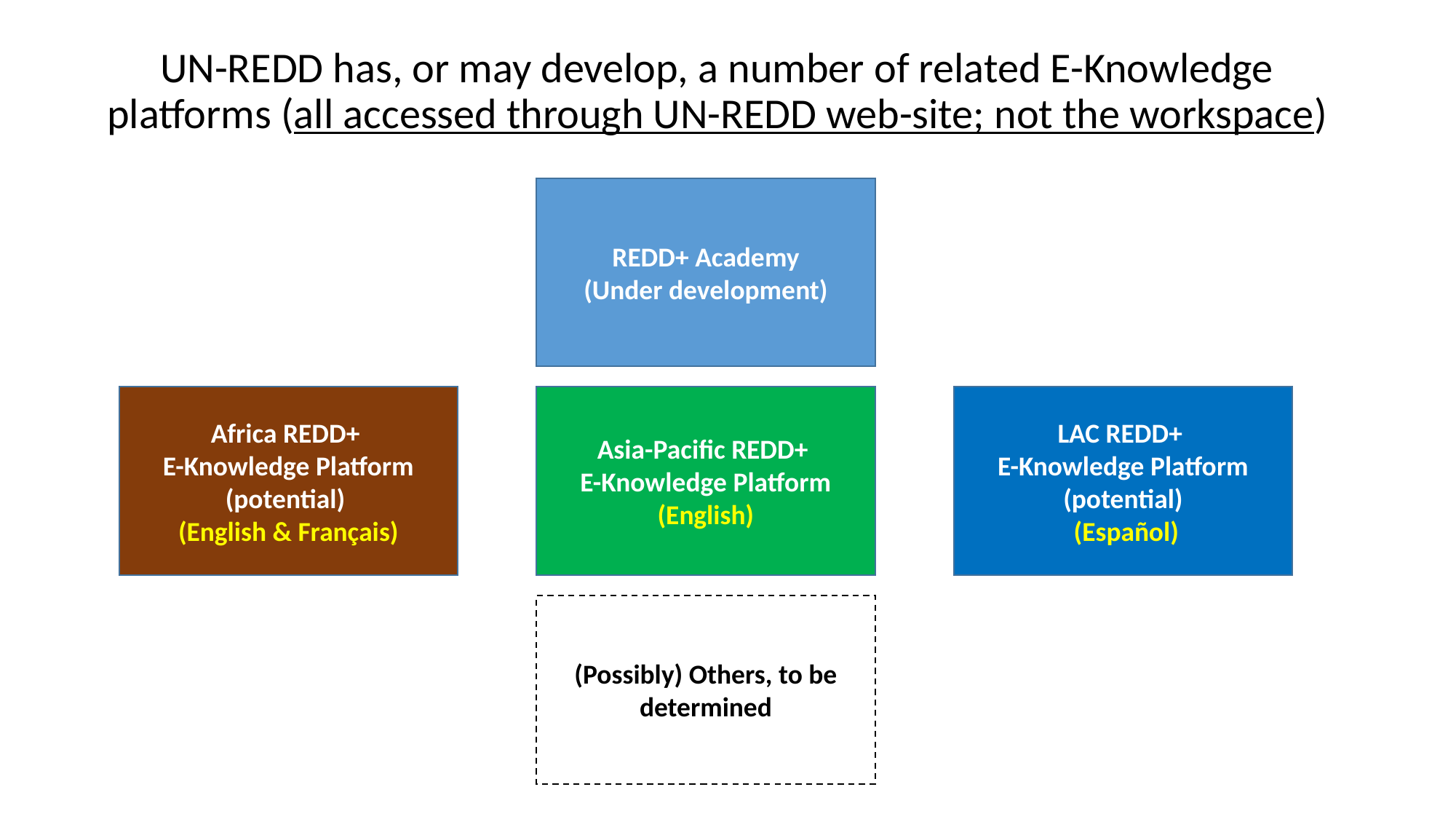

# UN-REDD has, or may develop, a number of related E-Knowledge platforms (all accessed through UN-REDD web-site; not the workspace)
REDD+ Academy
(Under development)
Africa REDD+
E-Knowledge Platform (potential)
(English & Français)
Asia-Pacific REDD+
E-Knowledge Platform
(English)
LAC REDD+
E-Knowledge Platform (potential)
 (Español)
(Possibly) Others, to be determined